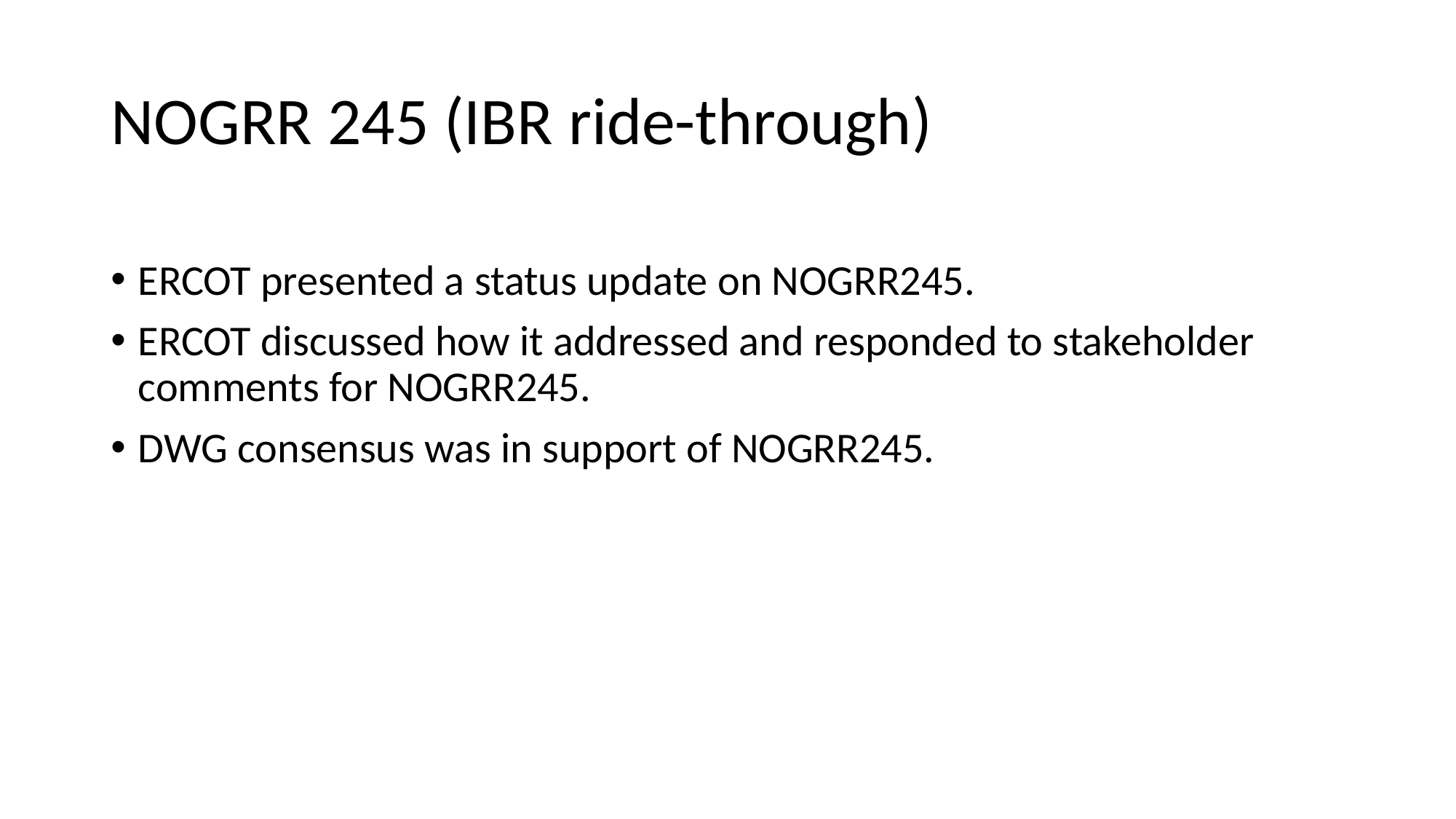

# NOGRR 245 (IBR ride-through)

ERCOT presented a status update on NOGRR245.
ERCOT discussed how it addressed and responded to stakeholder comments for NOGRR245.
DWG consensus was in support of NOGRR245.